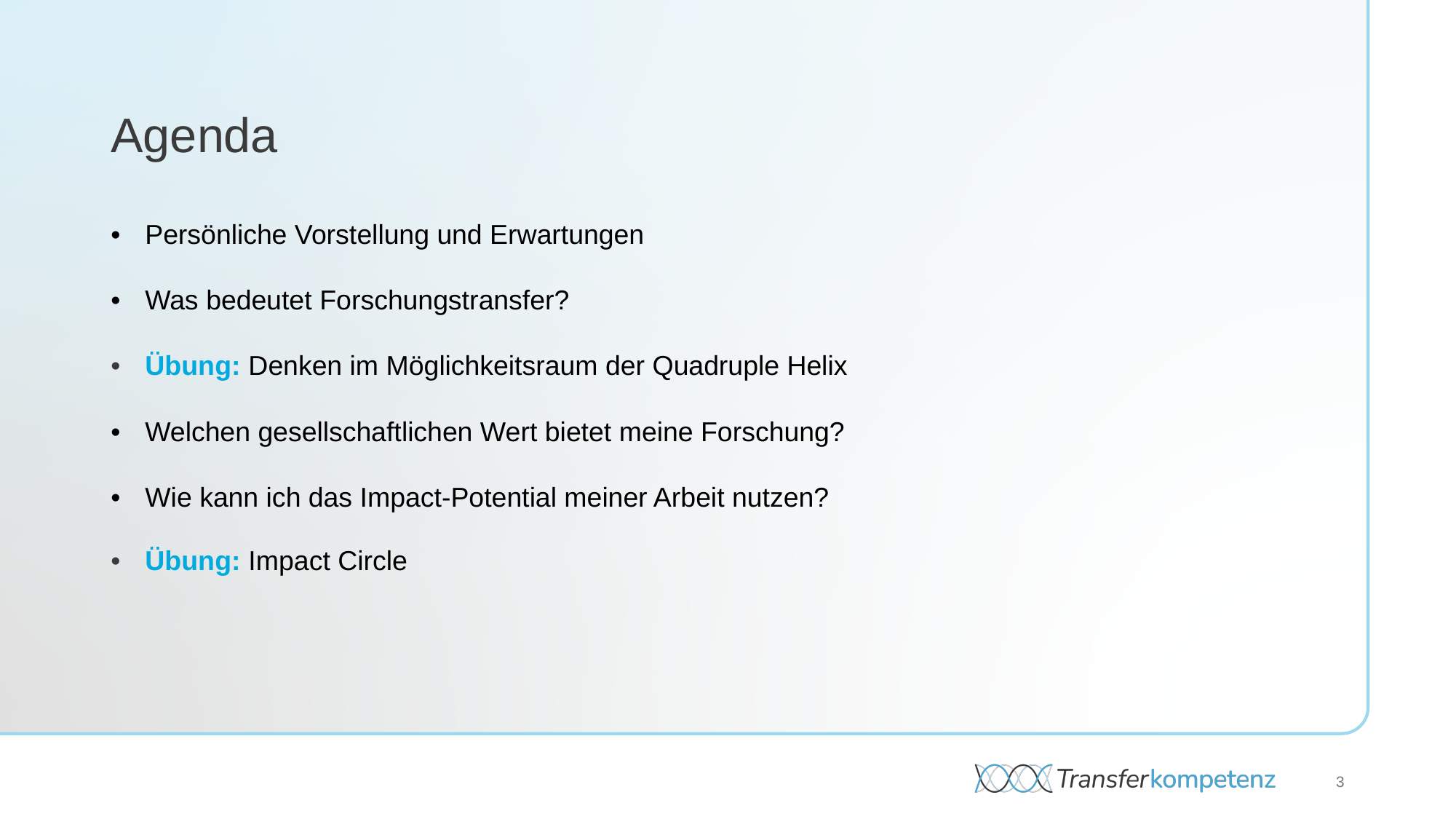

# Agenda
| Persönliche Vorstellung und Erwartungen |
| --- |
| Was bedeutet Forschungstransfer? |
| Übung: Denken im Möglichkeitsraum der Quadruple Helix |
| Welchen gesellschaftlichen Wert bietet meine Forschung? |
| Wie kann ich das Impact-Potential meiner Arbeit nutzen? |
| Übung: Impact Circle |
3